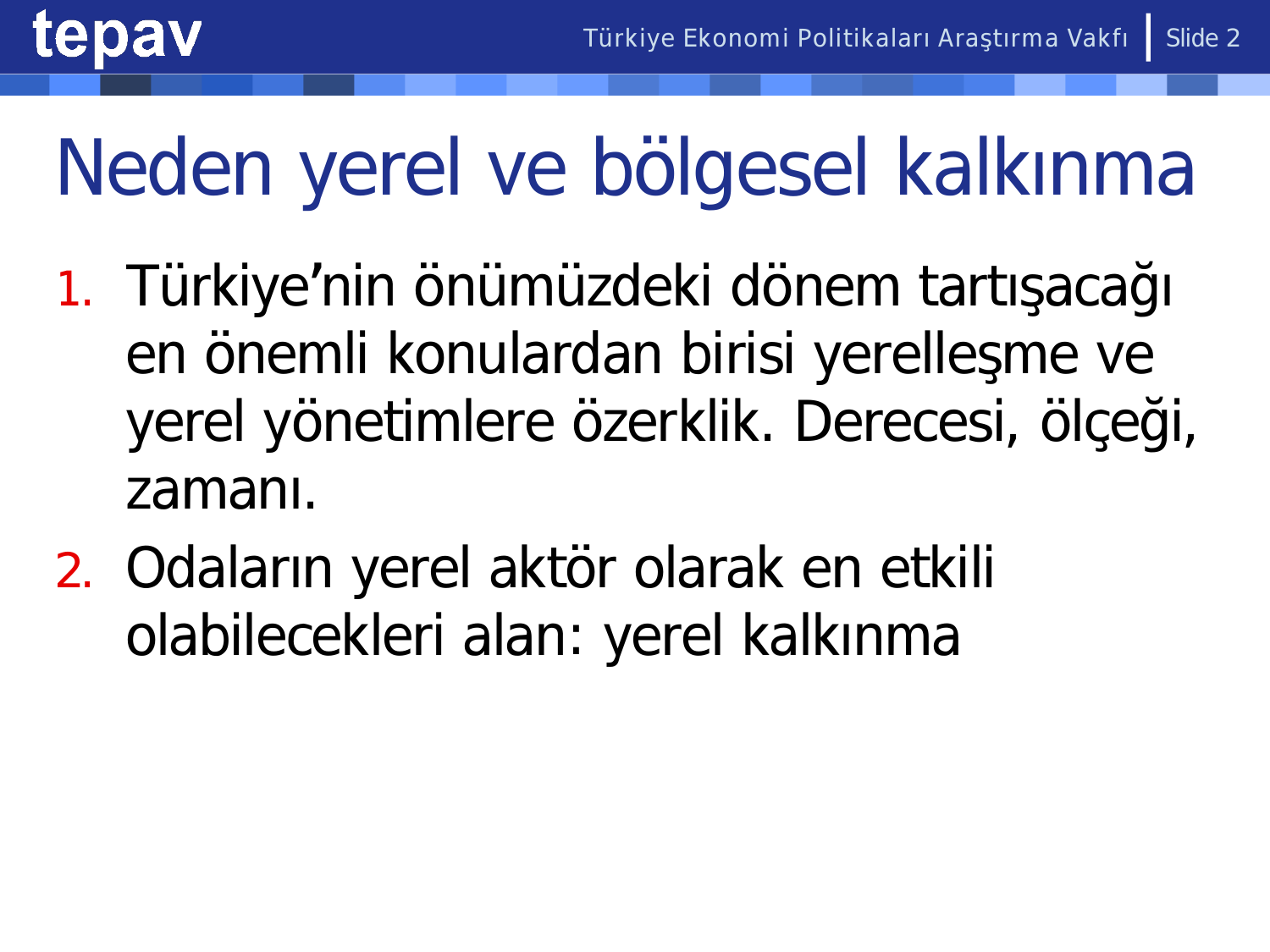

Türkiye Ekonomi Politikaları Araştırma Vakfı
Slide 2
# Neden yerel ve bölgesel kalkınma
Türkiye’nin önümüzdeki dönem tartışacağı en önemli konulardan birisi yerelleşme ve yerel yönetimlere özerklik. Derecesi, ölçeği, zamanı.
Odaların yerel aktör olarak en etkili olabilecekleri alan: yerel kalkınma